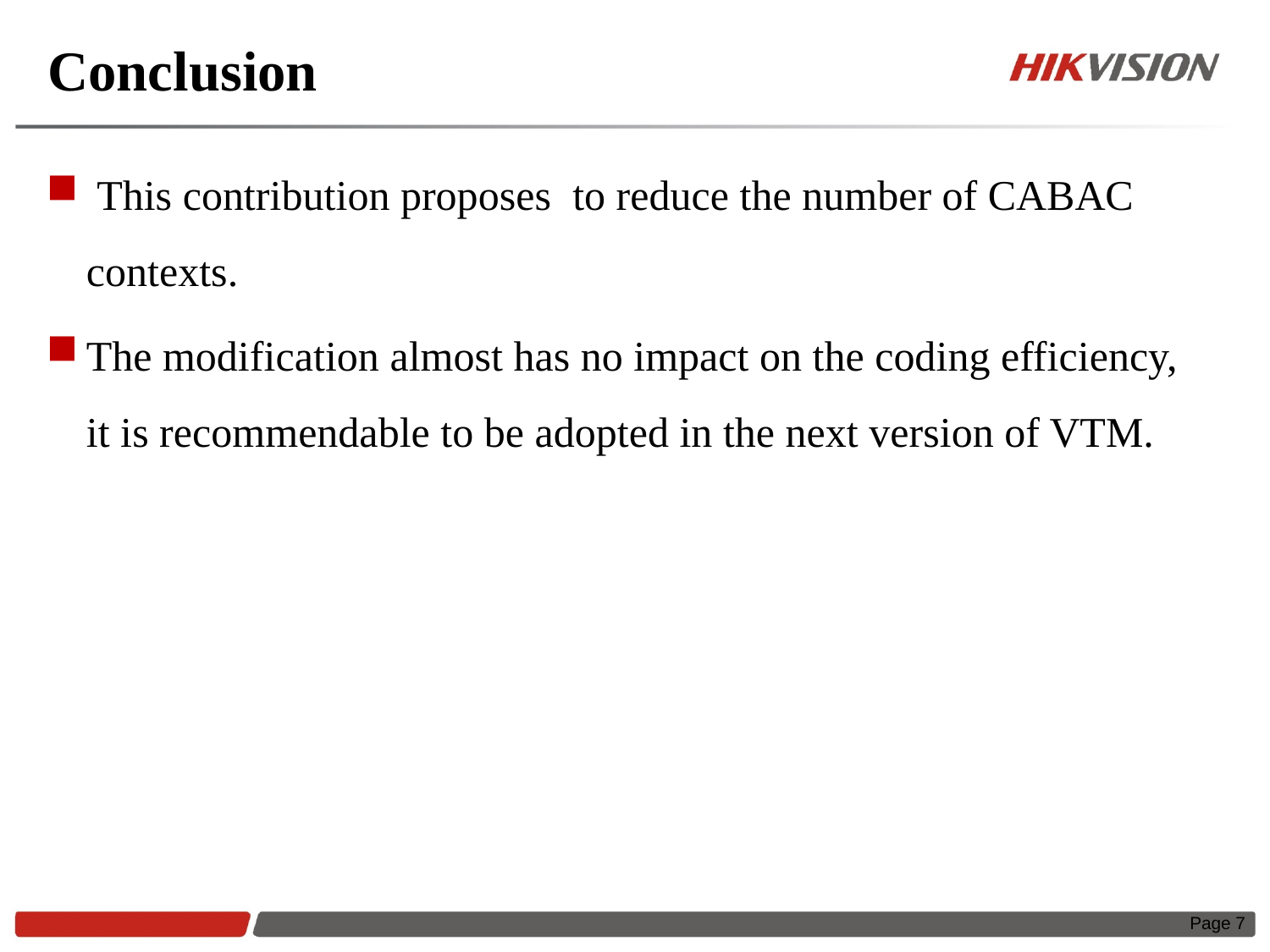

# Conclusion
 This contribution proposes  to reduce the number of CABAC contexts.
The modification almost has no impact on the coding efficiency, it is recommendable to be adopted in the next version of VTM.
Page 7